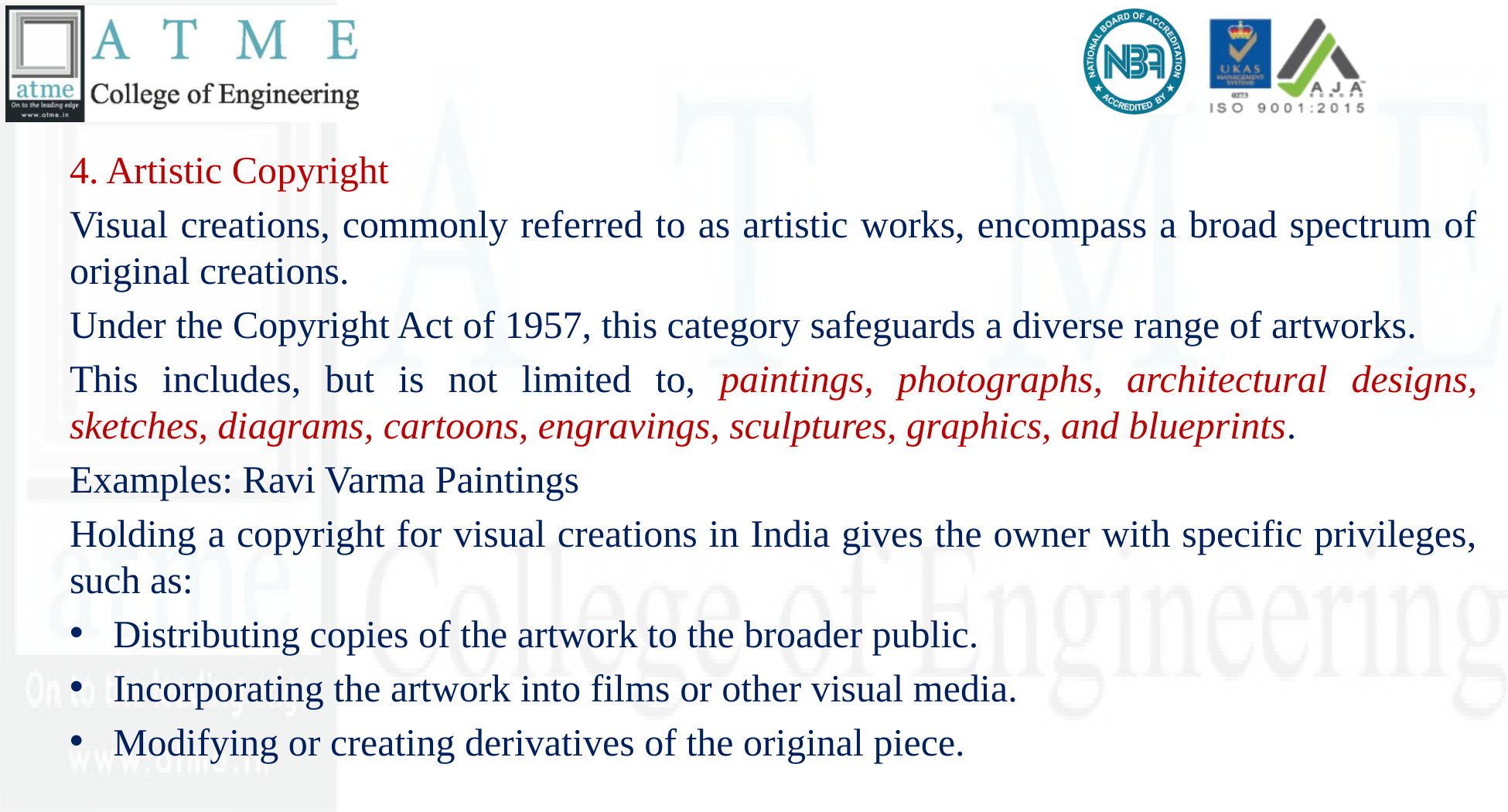

#
4. Artistic Copyright
Visual creations, commonly referred to as artistic works, encompass a broad spectrum of original creations.
Under the Copyright Act of 1957, this category safeguards a diverse range of artworks.
This includes, but is not limited to, paintings, photographs, architectural designs, sketches, diagrams, cartoons, engravings, sculptures, graphics, and blueprints.
Examples: Ravi Varma Paintings
Holding a copyright for visual creations in India gives the owner with specific privileges, such as:
Distributing copies of the artwork to the broader public.
Incorporating the artwork into films or other visual media.
Modifying or creating derivatives of the original piece.